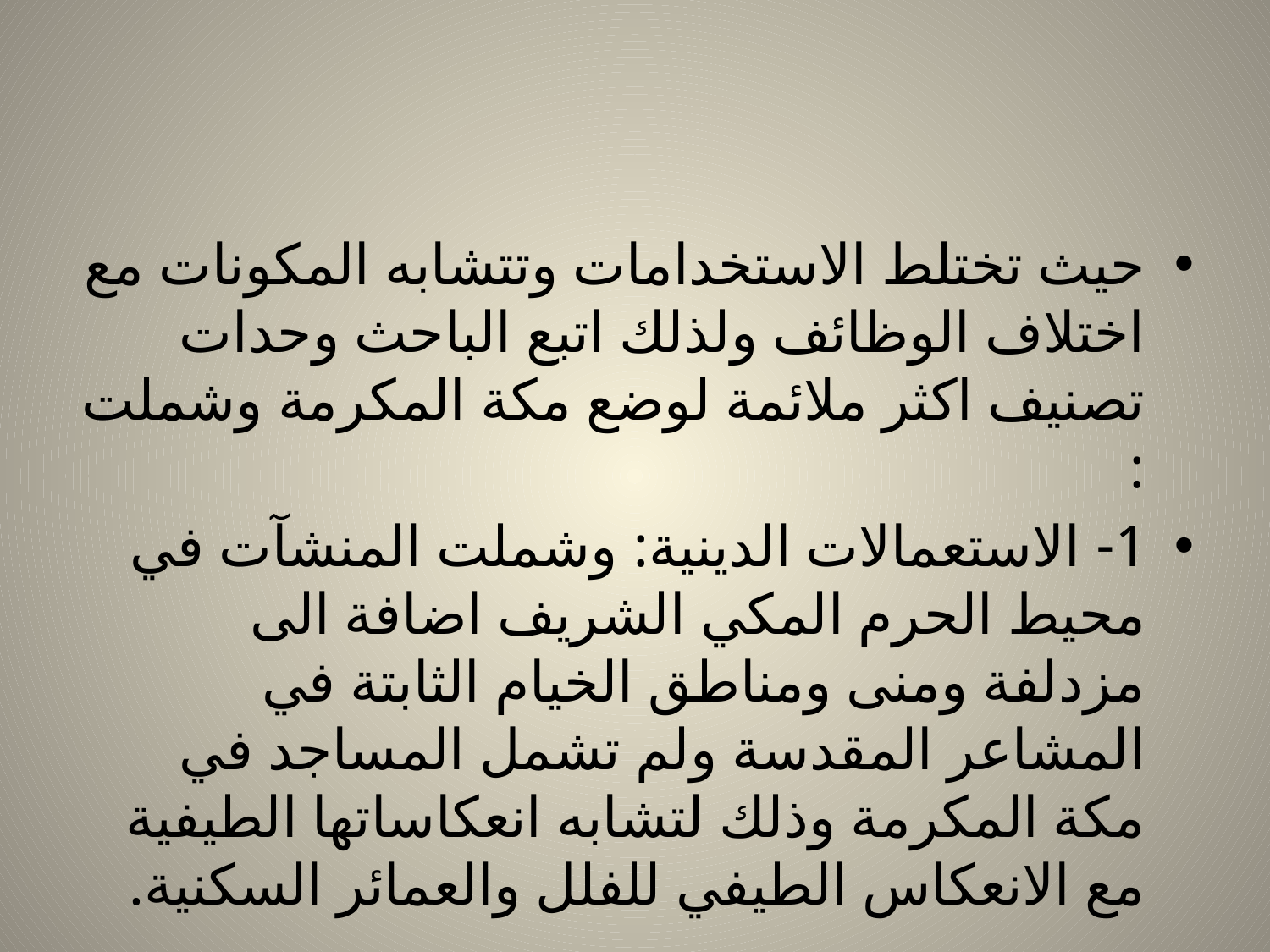

حيث تختلط الاستخدامات وتتشابه المكونات مع اختلاف الوظائف ولذلك اتبع الباحث وحدات تصنيف اكثر ملائمة لوضع مكة المكرمة وشملت :
1- الاستعمالات الدينية: وشملت المنشآت في محيط الحرم المكي الشريف اضافة الى مزدلفة ومنى ومناطق الخيام الثابتة في المشاعر المقدسة ولم تشمل المساجد في مكة المكرمة وذلك لتشابه انعكاساتها الطيفية مع الانعكاس الطيفي للفلل والعمائر السكنية.